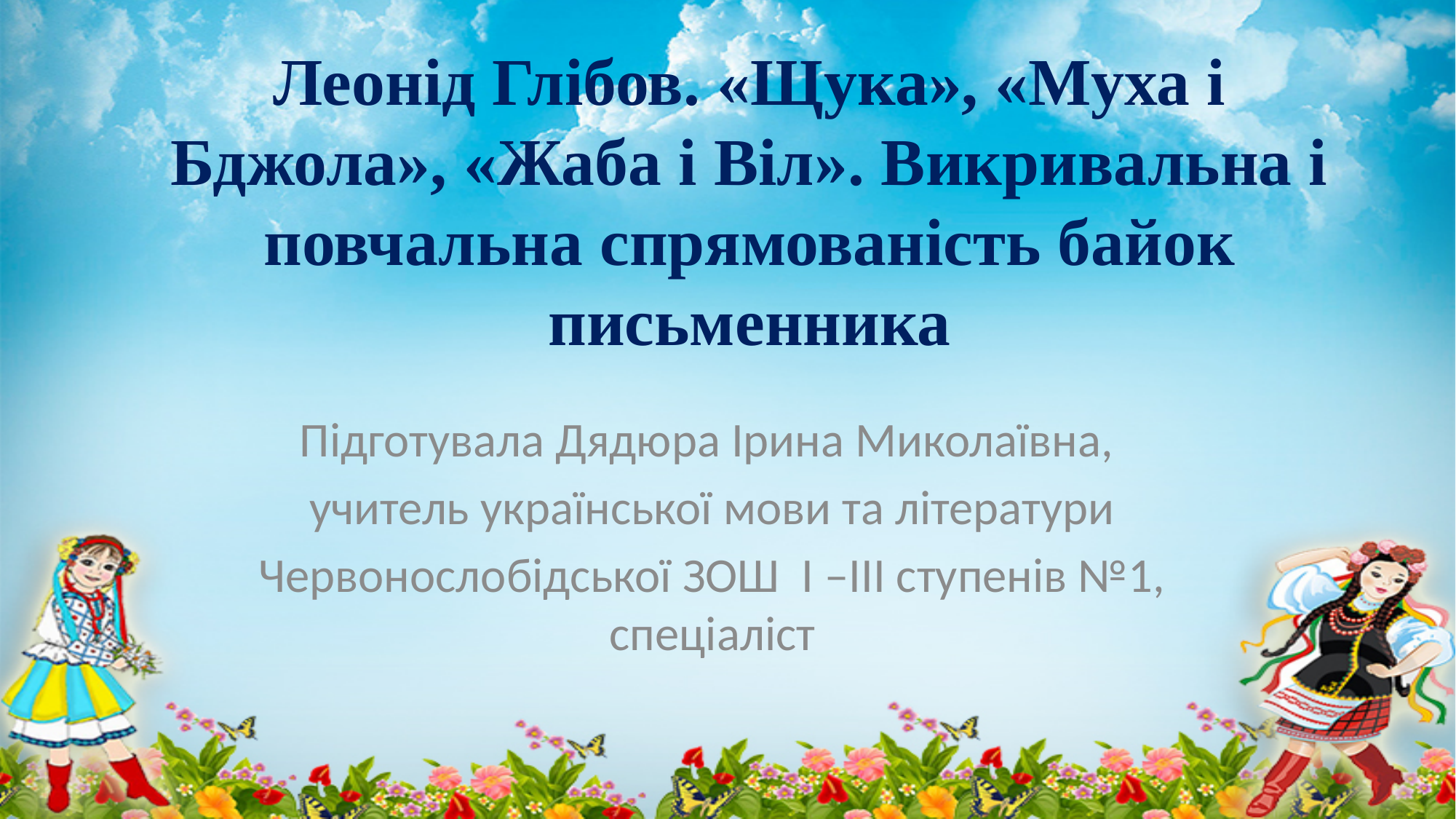

# Леонід Глібов. «Щука», «Муха і Бджола», «Жаба і Віл». Викривальна і повчальна спрямованість байок письменника
Підготувала Дядюра Ірина Миколаївна,
учитель української мови та літератури
Червонослобідської ЗОШ  І –ІІІ ступенів №1, спеціаліст